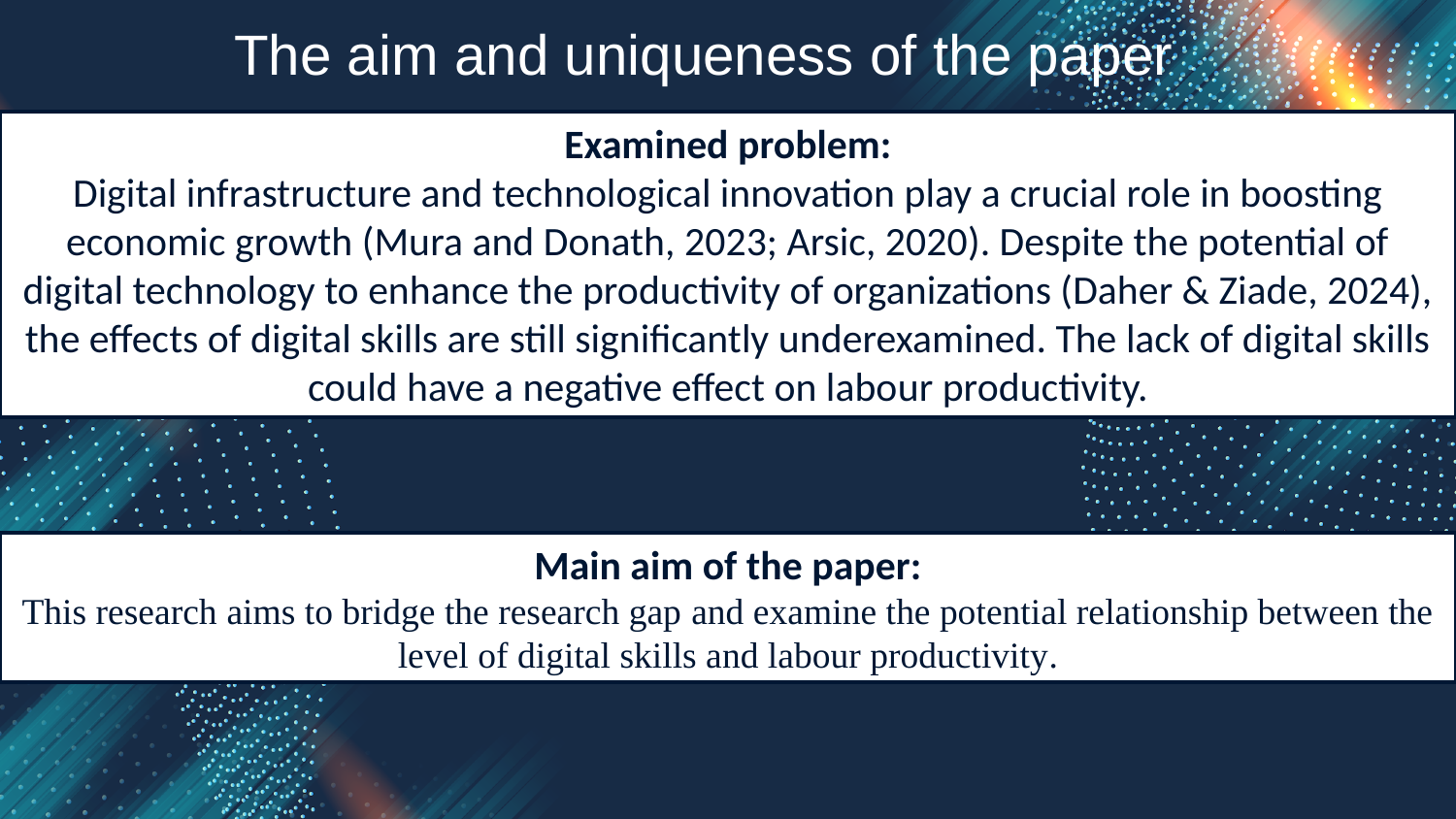

The aim and uniqueness of the paper
Examined problem:
Digital infrastructure and technological innovation play a crucial role in boosting economic growth (Mura and Donath, 2023; Arsic, 2020). Despite the potential of digital technology to enhance the productivity of organizations (Daher & Ziade, 2024), the effects of digital skills are still significantly underexamined. The lack of digital skills could have a negative effect on labour productivity.
Main aim of the paper:
This research aims to bridge the research gap and examine the potential relationship between the level of digital skills and labour productivity.